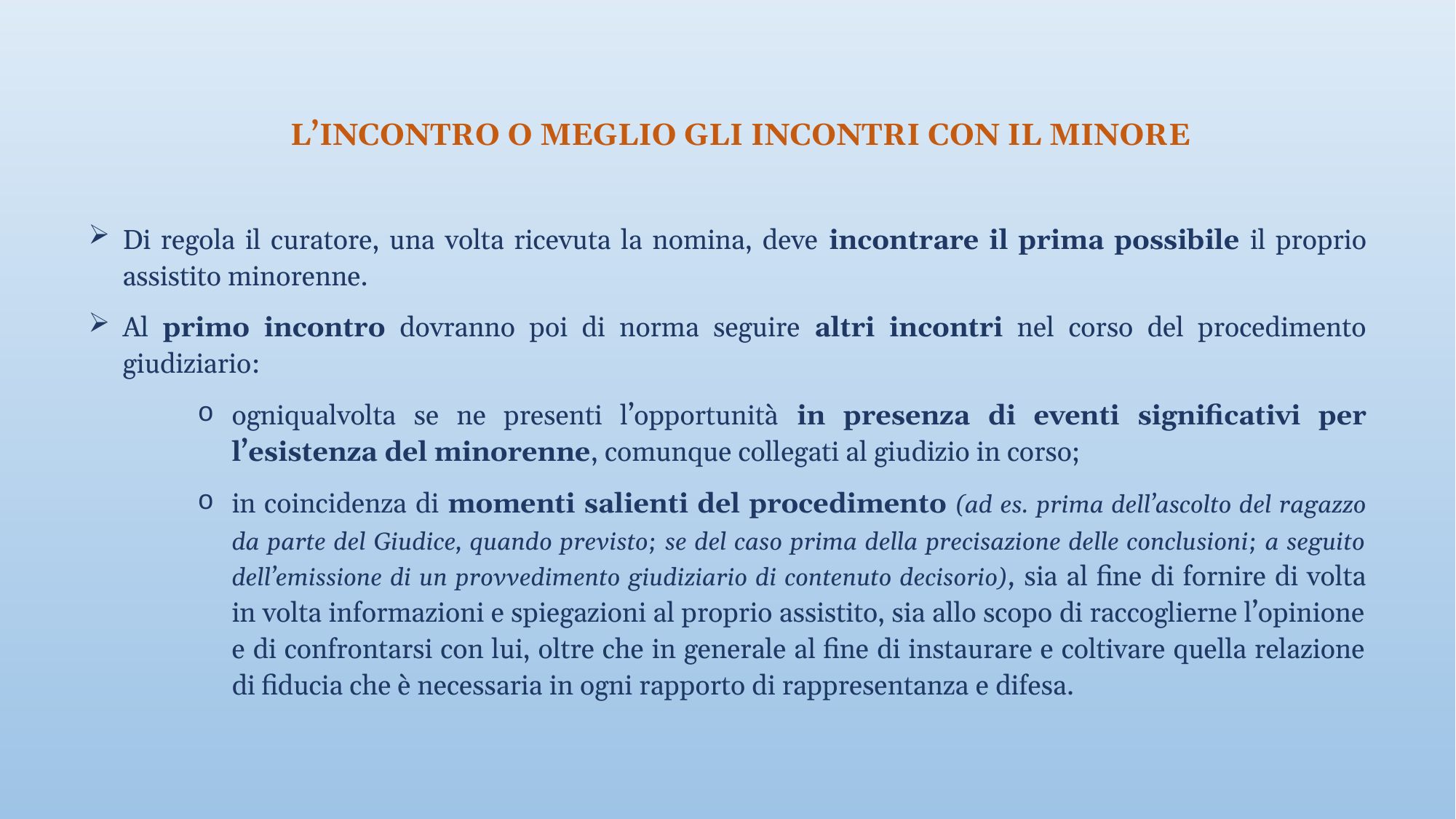

L’INCONTRO O MEGLIO GLI INCONTRI CON IL MINORE

Di regola il curatore, una volta ricevuta la nomina, deve incontrare il prima possibile il proprio assistito minorenne.
Al primo incontro dovranno poi di norma seguire altri incontri nel corso del procedimento giudiziario:
ogniqualvolta se ne presenti l’opportunità in presenza di eventi significativi per l’esistenza del minorenne, comunque collegati al giudizio in corso;
in coincidenza di momenti salienti del procedimento (ad es. prima dell’ascolto del ragazzo da parte del Giudice, quando previsto; se del caso prima della precisazione delle conclusioni; a seguito dell’emissione di un provvedimento giudiziario di contenuto decisorio), sia al fine di fornire di volta in volta informazioni e spiegazioni al proprio assistito, sia allo scopo di raccoglierne l’opinione e di confrontarsi con lui, oltre che in generale al fine di instaurare e coltivare quella relazione di fiducia che è necessaria in ogni rapporto di rappresentanza e difesa.